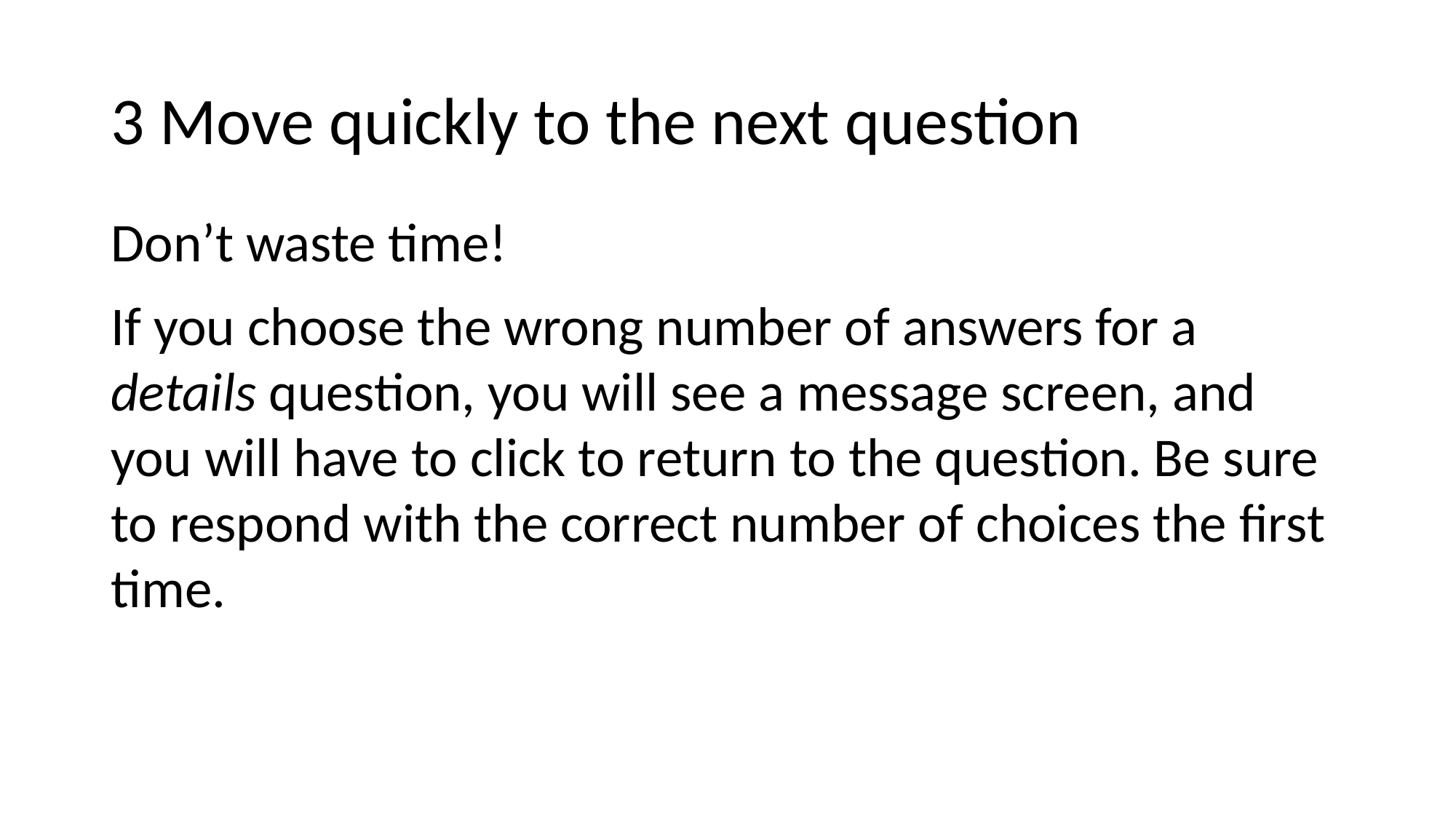

# 3 Move quickly to the next question
Don’t waste time!

If you choose the wrong number of answers for a
details question, you will see a message screen, and
you will have to click to return to the question. Be sure
to respond with the correct number of choices the first
time.